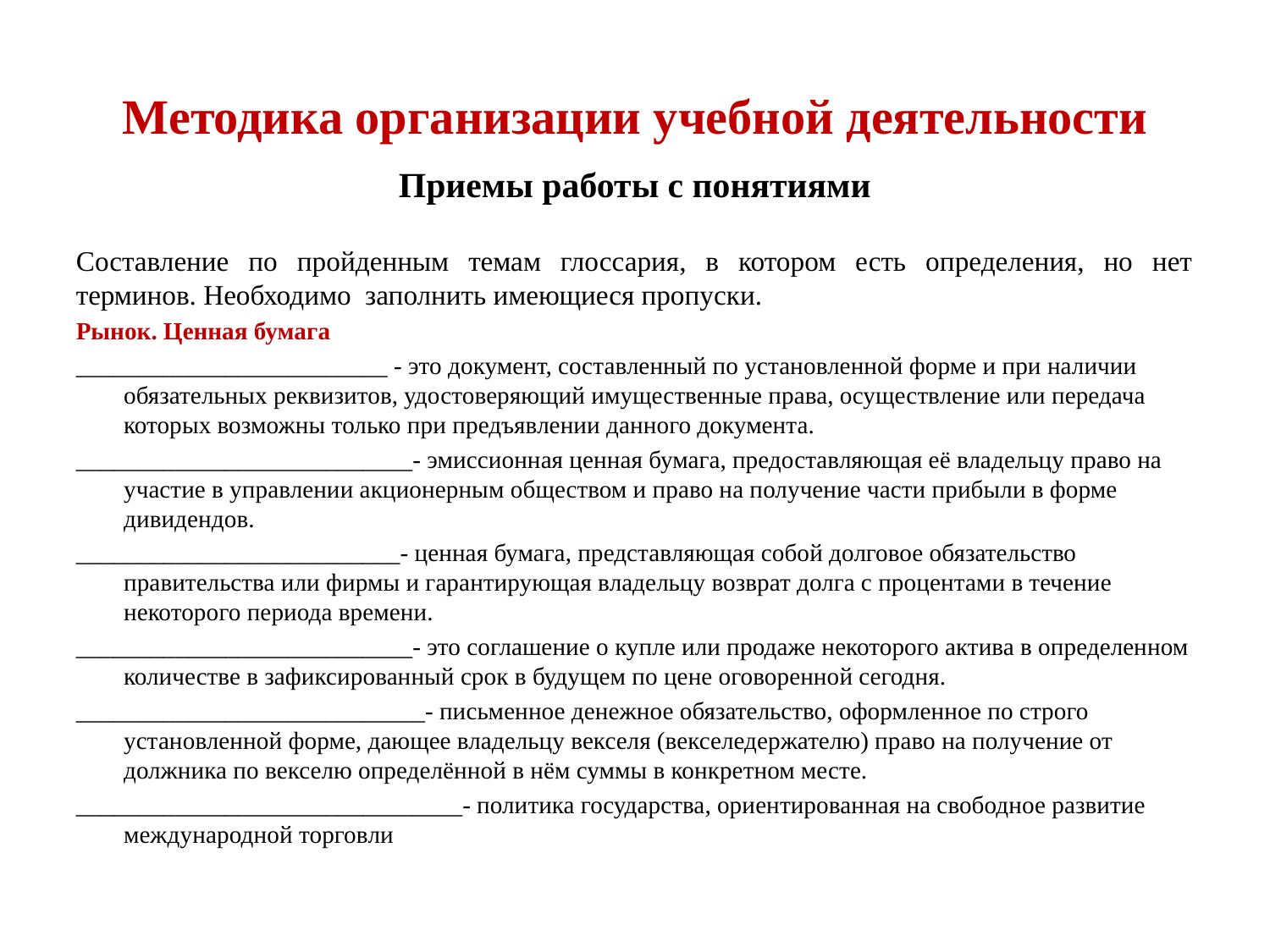

Методика организации учебной деятельности
Приемы работы с понятиями
Составление по пройденным темам глоссария, в котором есть определения, но нет терминов. Необходимо  заполнить имеющиеся пропуски.
Рынок. Ценная бумага
_________________________ - это документ, составленный по установленной форме и при наличии обязательных реквизитов, удостоверяющий имущественные права, осуществление или передача которых возможны только при предъявлении данного документа.
___________________________- эмиссионная ценная бумага, предоставляющая её владельцу право на участие в управлении акционерным обществом и право на получение части прибыли в форме дивидендов.
__________________________- ценная бумага, представляющая собой долговое обязательство правительства или фирмы и гарантирующая владельцу возврат долга с процентами в течение некоторого периода времени.
___________________________- это соглашение о купле или продаже некоторого актива в определенном количестве в зафиксированный срок в будущем по цене оговоренной сегодня.
____________________________- письменное денежное обязательство, оформленное по строго установленной форме, дающее владельцу векселя (векселедержателю) право на получение от должника по векселю определённой в нём суммы в конкретном месте.
_______________________________- политика государства, ориентированная на свободное развитие международной торговли